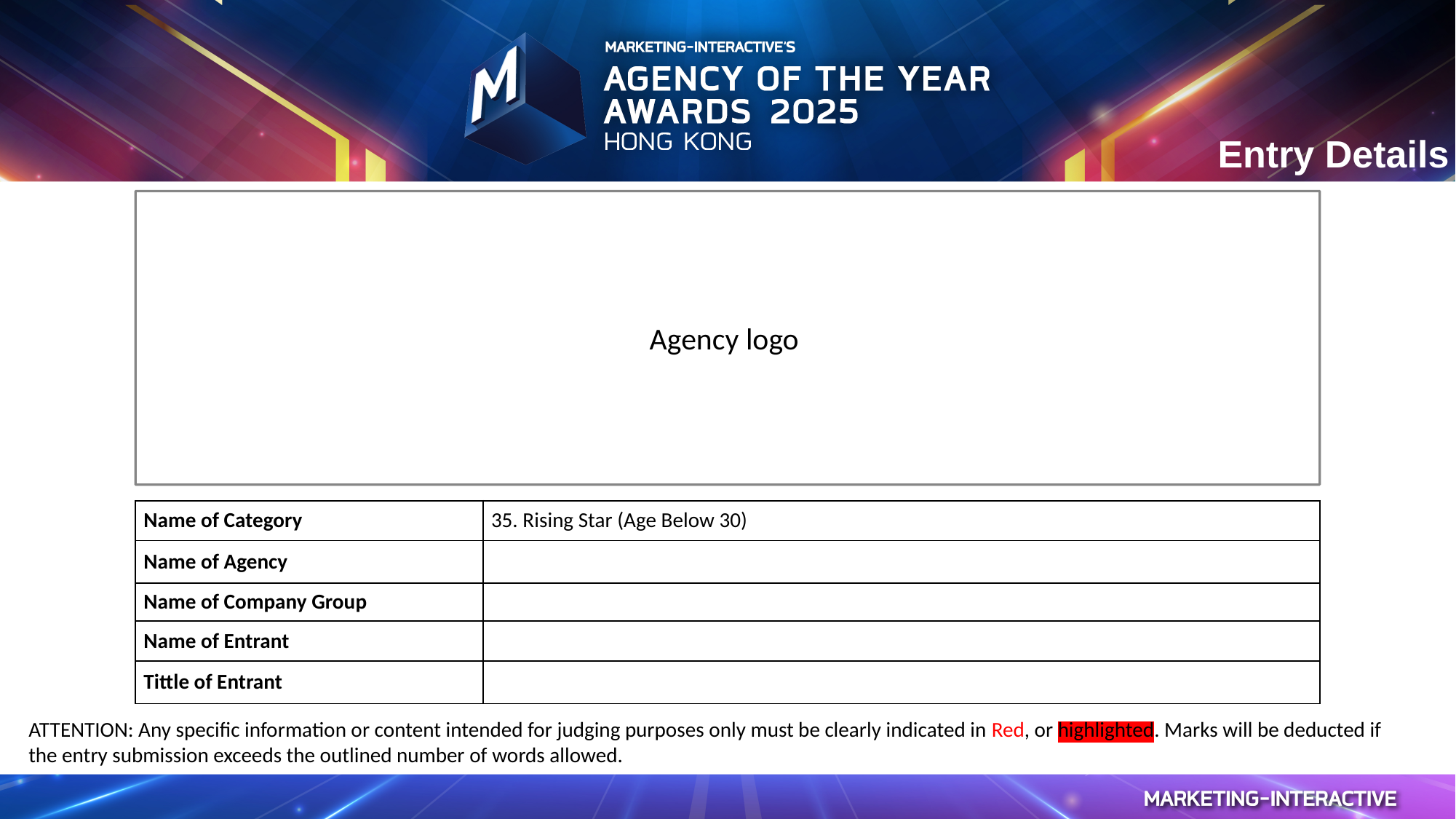

Entry Details

Agency logo
| Name of Category | 35. Rising Star (Age Below 30) |
| --- | --- |
| Name of Agency |  |
| Name of Company Group |  |
| Name of Entrant |  |
| Tittle of Entrant |  |
ATTENTION: Any specific information or content intended for judging purposes only must be clearly indicated in Red, or highlighted. Marks will be deducted if the entry submission exceeds the outlined number of words allowed.